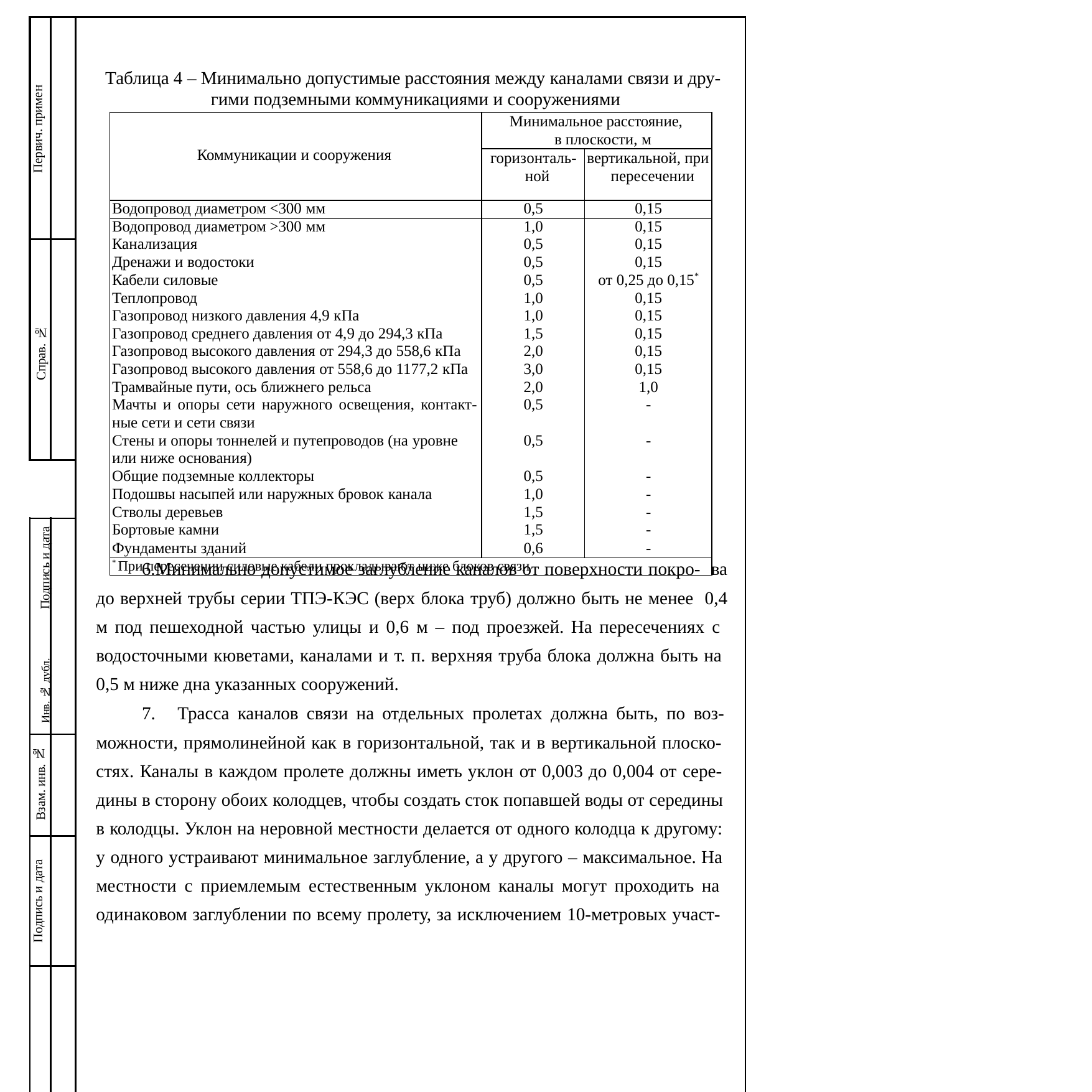

| Первич. примен |  | Таблица 4 – Минимально допустимые расстояния между каналами связи и дру- гими подземными коммуникациями и сооружениями Минимально допустимое заглубление каналов от поверхности покро- ва до верхней трубы серии ТПЭ-КЭС (верх блока труб) должно быть не менее 0,4 м под пешеходной частью улицы и 0,6 м – под проезжей. На пересечениях с водосточными кюветами, каналами и т. п. верхняя труба блока должна быть на 0,5 м ниже дна указанных сооружений. Трасса каналов связи на отдельных пролетах должна быть, по воз- можности, прямолинейной как в горизонтальной, так и в вертикальной плоско- стях. Каналы в каждом пролете должны иметь уклон от 0,003 до 0,004 от сере- дины в сторону обоих колодцев, чтобы создать сток попавшей воды от середины в колодцы. Уклон на неровной местности делается от одного колодца к другому: у одного устраивают минимальное заглубление, а у другого – максимальное. На местности с приемлемым естественным уклоном каналы могут проходить на одинаковом заглублении по всему пролету, за исключением 10-метровых участ- |  |  |  |  |  |  |
| --- | --- | --- | --- | --- | --- | --- | --- | --- |
| Справ. № |  |  |  |  |  |  |  |  |
|  |  |  |  |  |  |  |  |  |
| Инв. № дубл. Подпись и дата |  |  |  |  |  |  |  |  |
| Взам. инв. № |  |  |  |  |  |  |  |  |
| Подпись и дата |  |  |  |  |  |  |  |  |
| Инв. № подл |  |  |  |  |  |  |  |  |
|  |  |  |  |  |  |  | ТПЭ-КЭС. Техническая информация для проектирования | лист |
|  |  |  |  |  |  |  |  |  |
|  |  |  |  |  |  |  |  | 8 |
|  |  | Изм | Лист | № документа | Подпись | Дата |  |  |
| Коммуникации и сооружения | Минимальное расстояние, в плоскости, м |  |
| --- | --- | --- |
|  | горизонталь- ной | вертикальной, при пересечении |
| Водопровод диаметром <300 мм | 0,5 | 0,15 |
| Водопровод диаметром >300 мм | 1,0 | 0,15 |
| Канализация | 0,5 | 0,15 |
| Дренажи и водостоки Кабели силовые | 0,5 0,5 | 0,15 от 0,25 до 0,15\* |
| Теплопровод | 1,0 | 0,15 |
| Газопровод низкого давления 4,9 кПа | 1,0 | 0,15 |
| Газопровод среднего давления от 4,9 до 294,3 кПа | 1,5 | 0,15 |
| Газопровод высокого давления от 294,3 до 558,6 кПа | 2,0 | 0,15 |
| Газопровод высокого давления от 558,6 до 1177,2 кПа | 3,0 | 0,15 |
| Трамвайные пути, ось ближнего рельса | 2,0 | 1,0 |
| Мачты и опоры сети наружного освещения, контакт- | 0,5 | - |
| ные сети и сети связи |  |  |
| Стены и опоры тоннелей и путепроводов (на уровне | 0,5 | - |
| или ниже основания) |  |  |
| Общие подземные коллекторы | 0,5 | - |
| Подошвы насыпей или наружных бровок канала | 1,0 | - |
| Стволы деревьев | 1,5 | - |
| Бортовые камни | 1,5 | - |
| Фундаменты зданий | 0,6 | - |
| \* При пересечении силовые кабели прокладывают ниже блоков связи |  |  |
|  |  |  |
| --- | --- | --- |
|  |  |  |
|  |  |  |
|  |  |  |
|  |  |  |
|  |  |  |
|  |  |  |
|  |  |  |
|  |  |  |
|  |  |  |
|  |  |  |
|  |  |  |
|  |  |  |
|  |  |  |
|  |  |  |
|  |  |  |
|  |  |  |
|  |  |  |
|  |  |  |
|  |  |  |
|  |  |  |